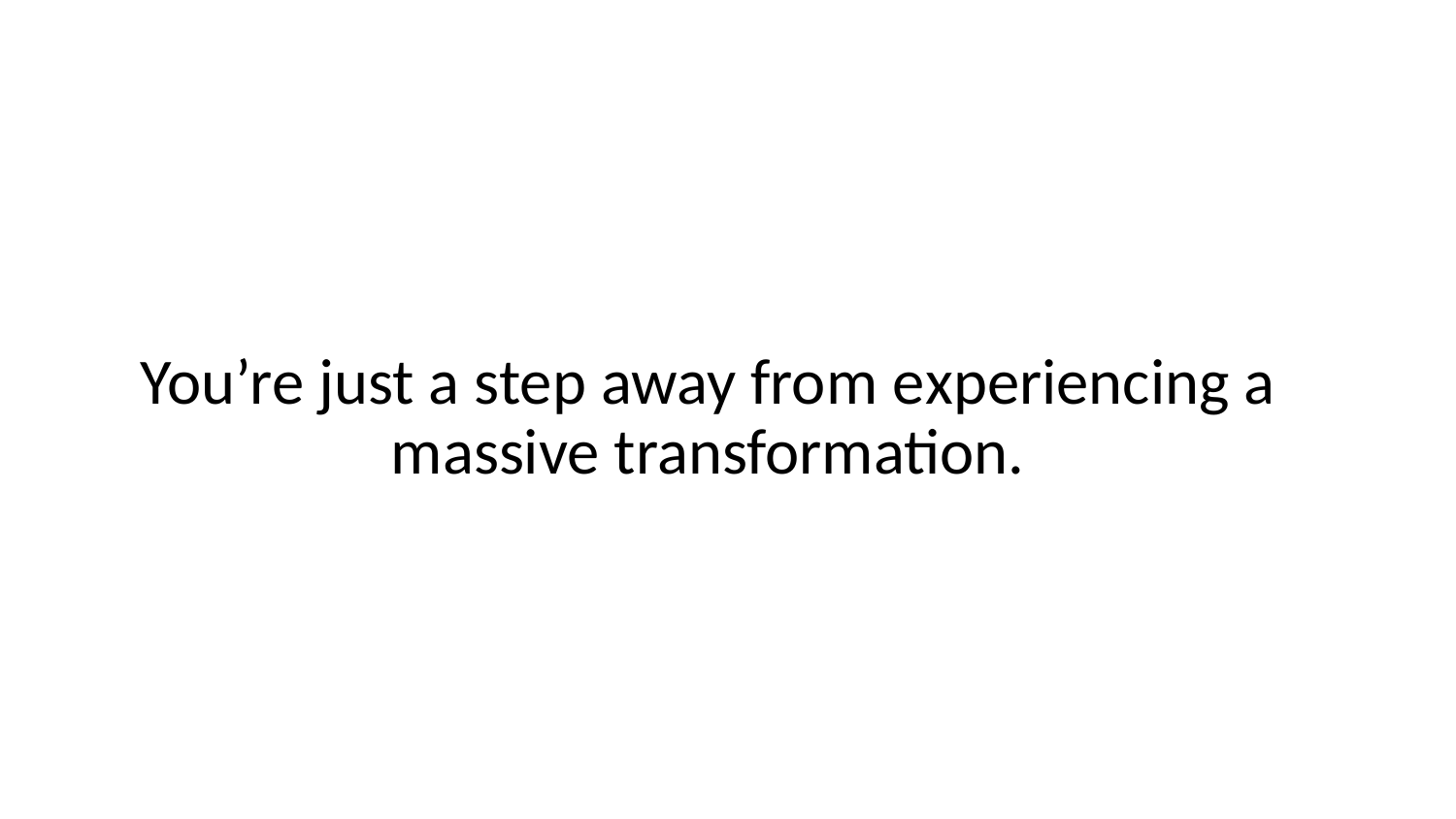

You’re just a step away from experiencing a massive transformation.